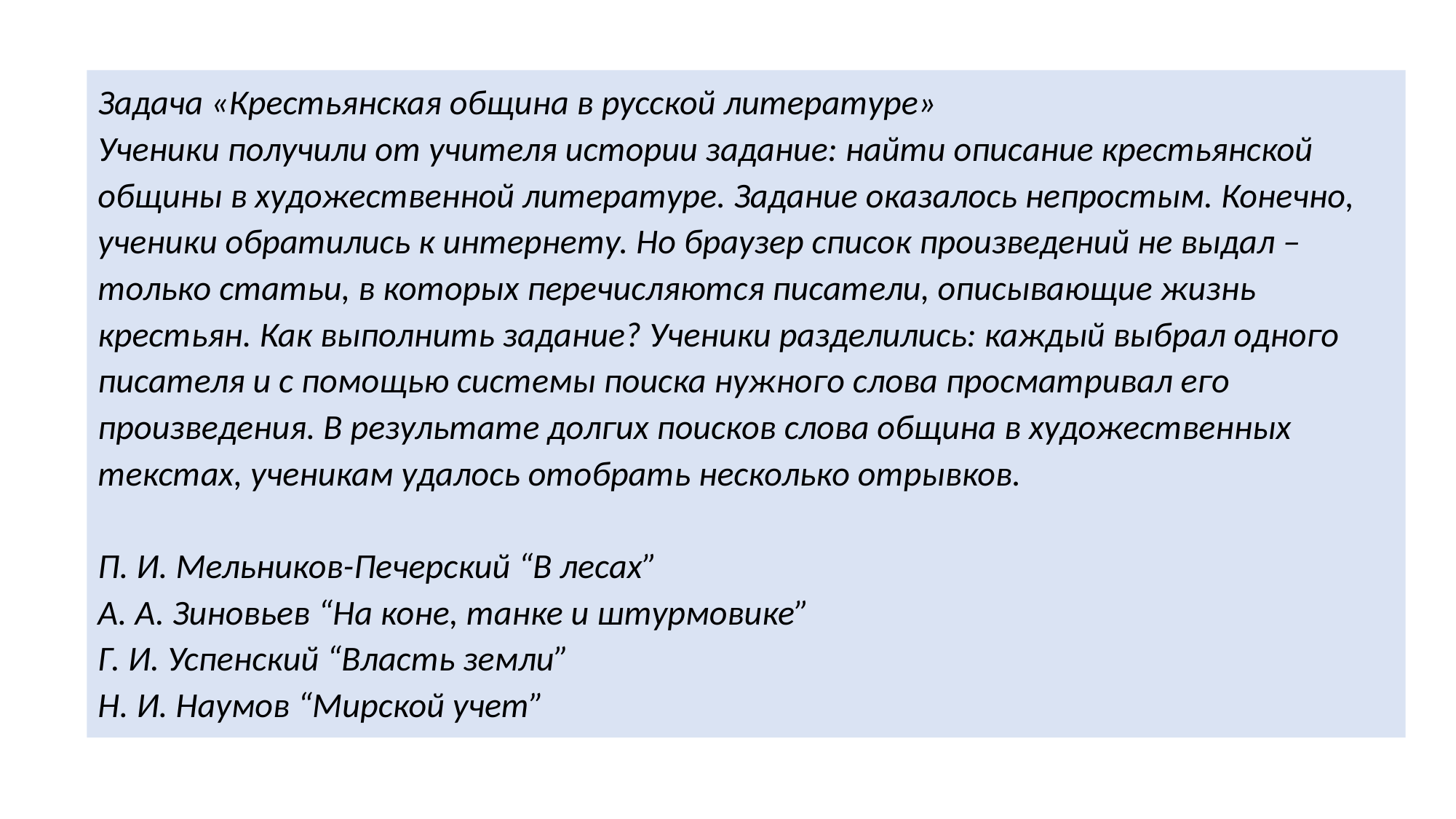

Задача «Крестьянская община в русской литературе»
Ученики получили от учителя истории задание: найти описание крестьянской общины в художественной литературе. Задание оказалось непростым. Конечно, ученики обратились к интернету. Но браузер список произведений не выдал – только статьи, в которых перечисляются писатели, описывающие жизнь крестьян. Как выполнить задание? Ученики разделились: каждый выбрал одного писателя и с помощью системы поиска нужного слова просматривал его произведения. В результате долгих поисков слова община в художественных текстах, ученикам удалось отобрать несколько отрывков.

П. И. Мельников-Печерский “В лесах”
А. А. Зиновьев “На коне, танке и штурмовике”
Г. И. Успенский “Власть земли”
Н. И. Наумов “Мирской учет”